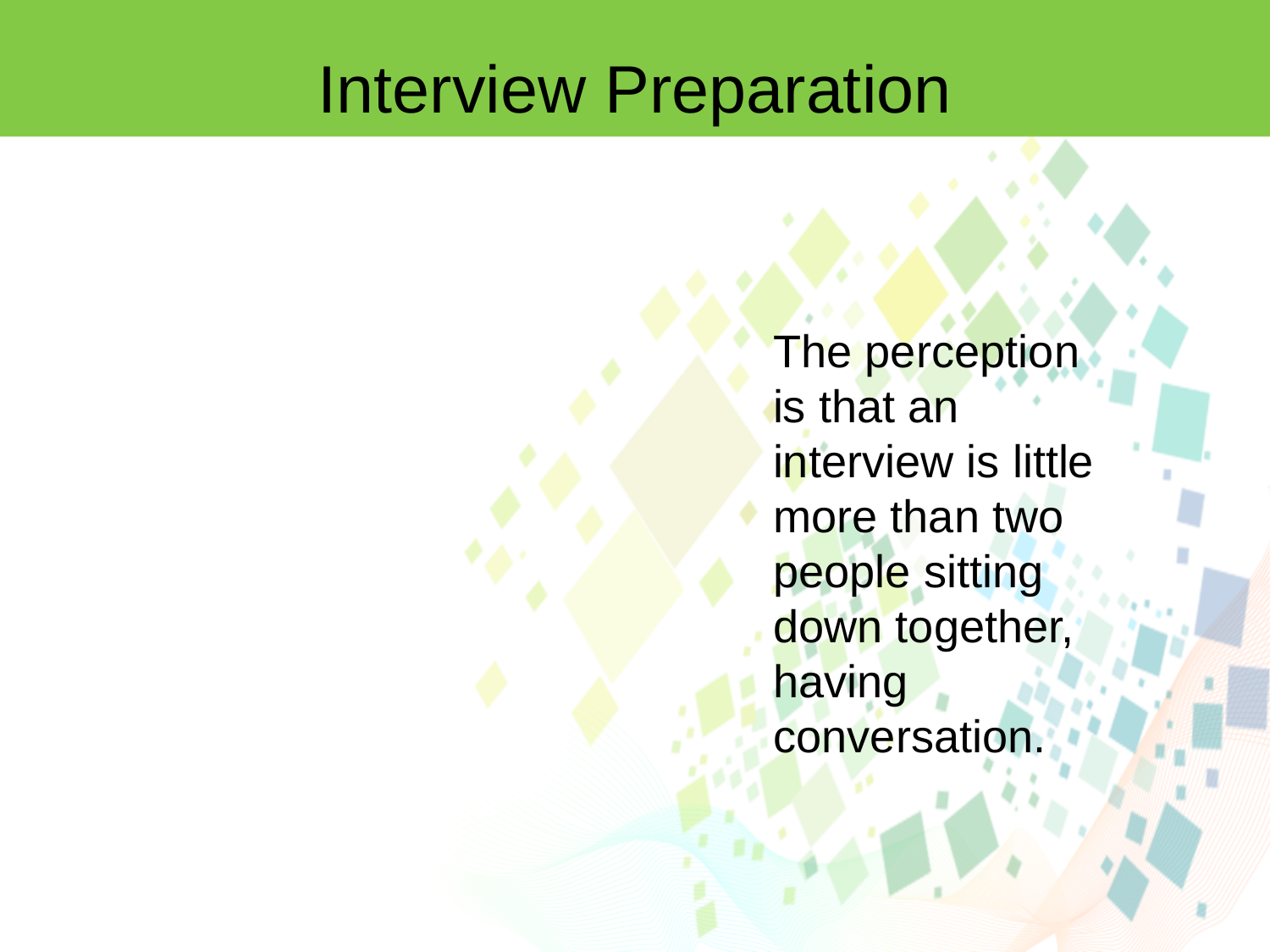

Interview Preparation
The perception is that an interview is little more than two people sitting
down together, having conversation.